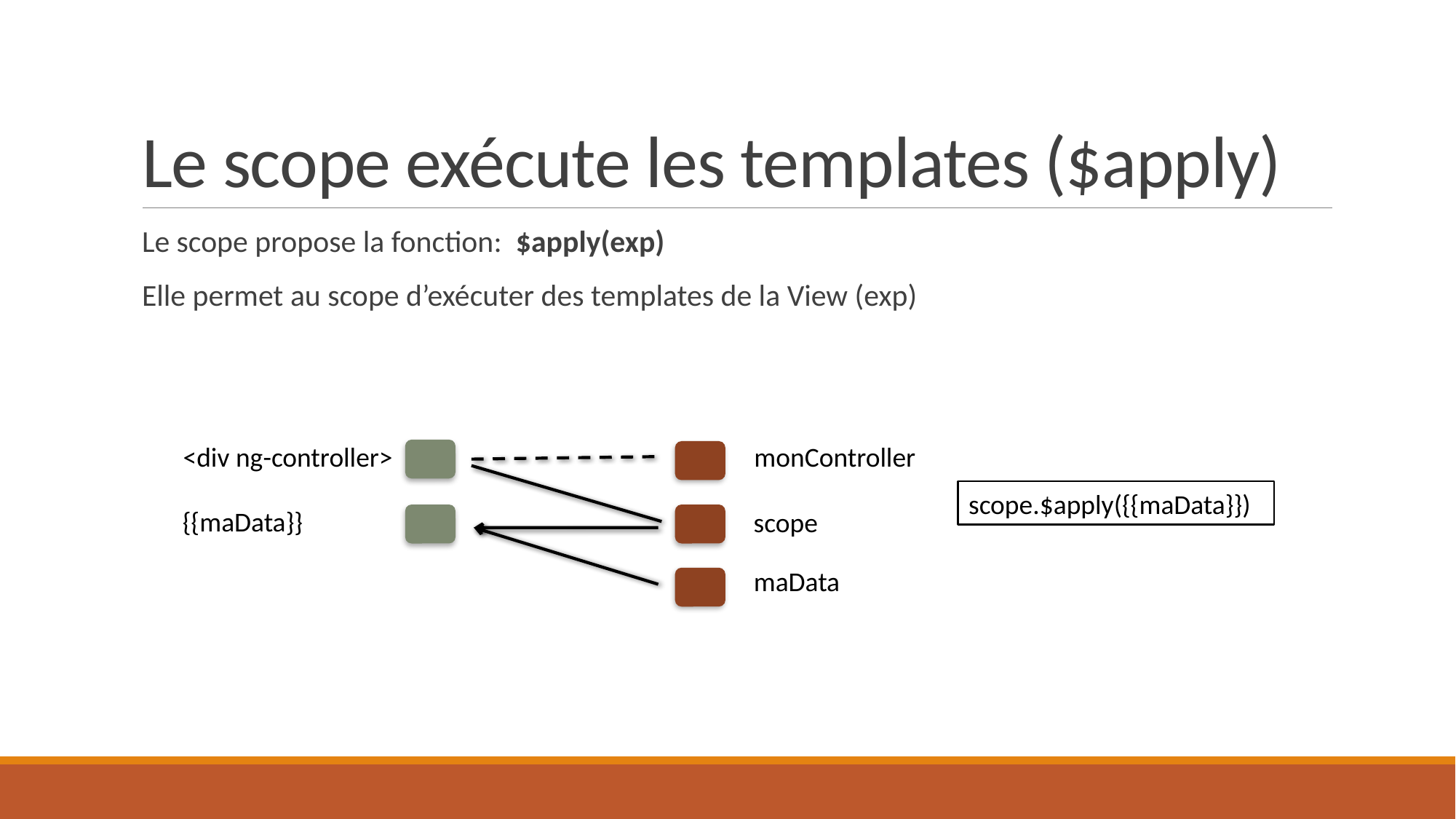

# Le scope exécute les templates ($apply)
Le scope propose la fonction:  $apply(exp)
Elle permet au scope d’exécuter des templates de la View (exp)
<div ng-controller>
monController

scope.$apply({{maData}})
{{maData}}
scope

maData